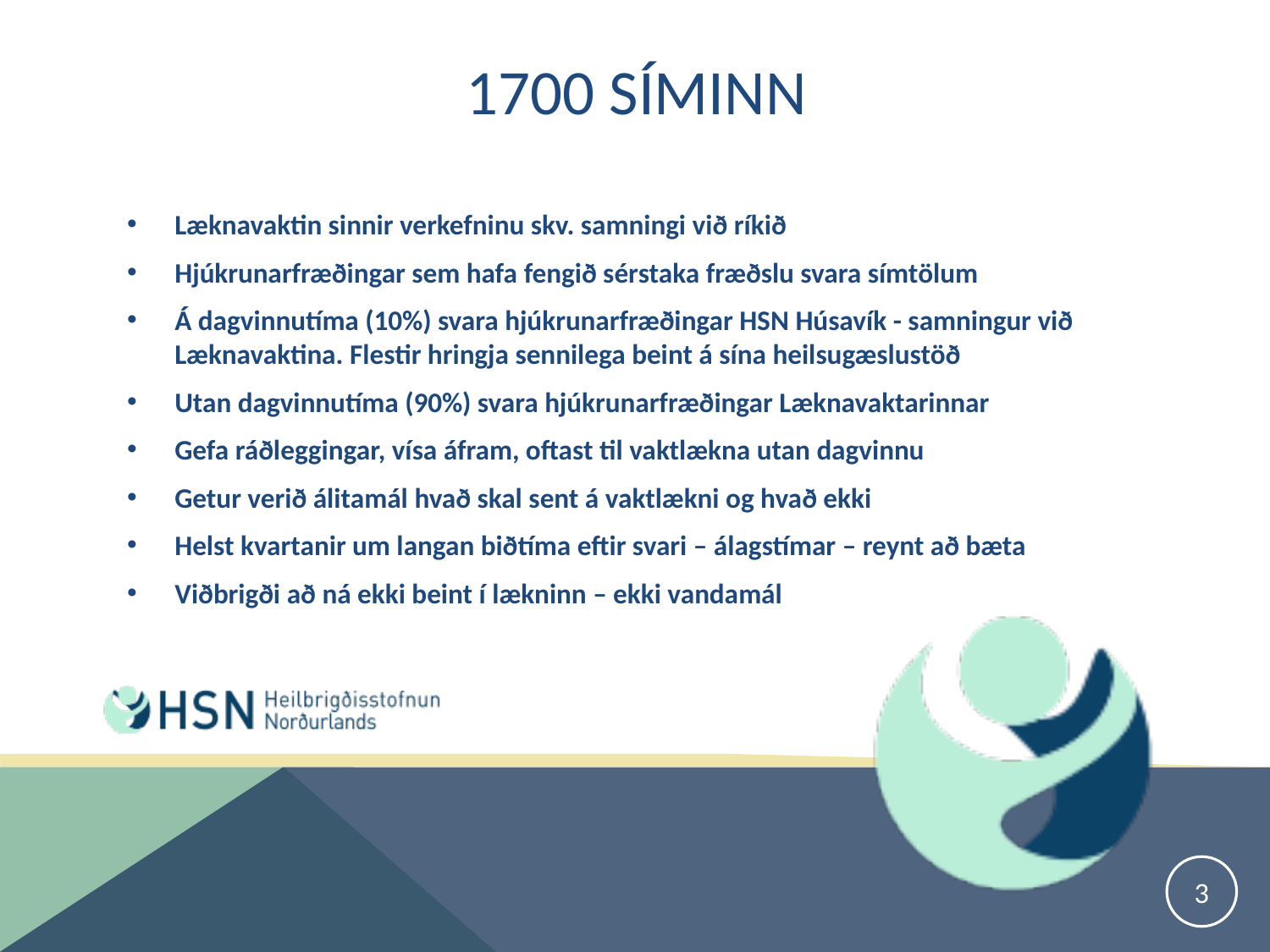

# 1700 síminn

Læknavaktin sinnir verkefninu skv. samningi við ríkið
Hjúkrunarfræðingar sem hafa fengið sérstaka fræðslu svara símtölum
Á dagvinnutíma (10%) svara hjúkrunarfræðingar HSN Húsavík - samningur við Læknavaktina. Flestir hringja sennilega beint á sína heilsugæslustöð
Utan dagvinnutíma (90%) svara hjúkrunarfræðingar Læknavaktarinnar
Gefa ráðleggingar, vísa áfram, oftast til vaktlækna utan dagvinnu
Getur verið álitamál hvað skal sent á vaktlækni og hvað ekki
Helst kvartanir um langan biðtíma eftir svari – álagstímar – reynt að bæta
Viðbrigði að ná ekki beint í lækninn – ekki vandamál

3